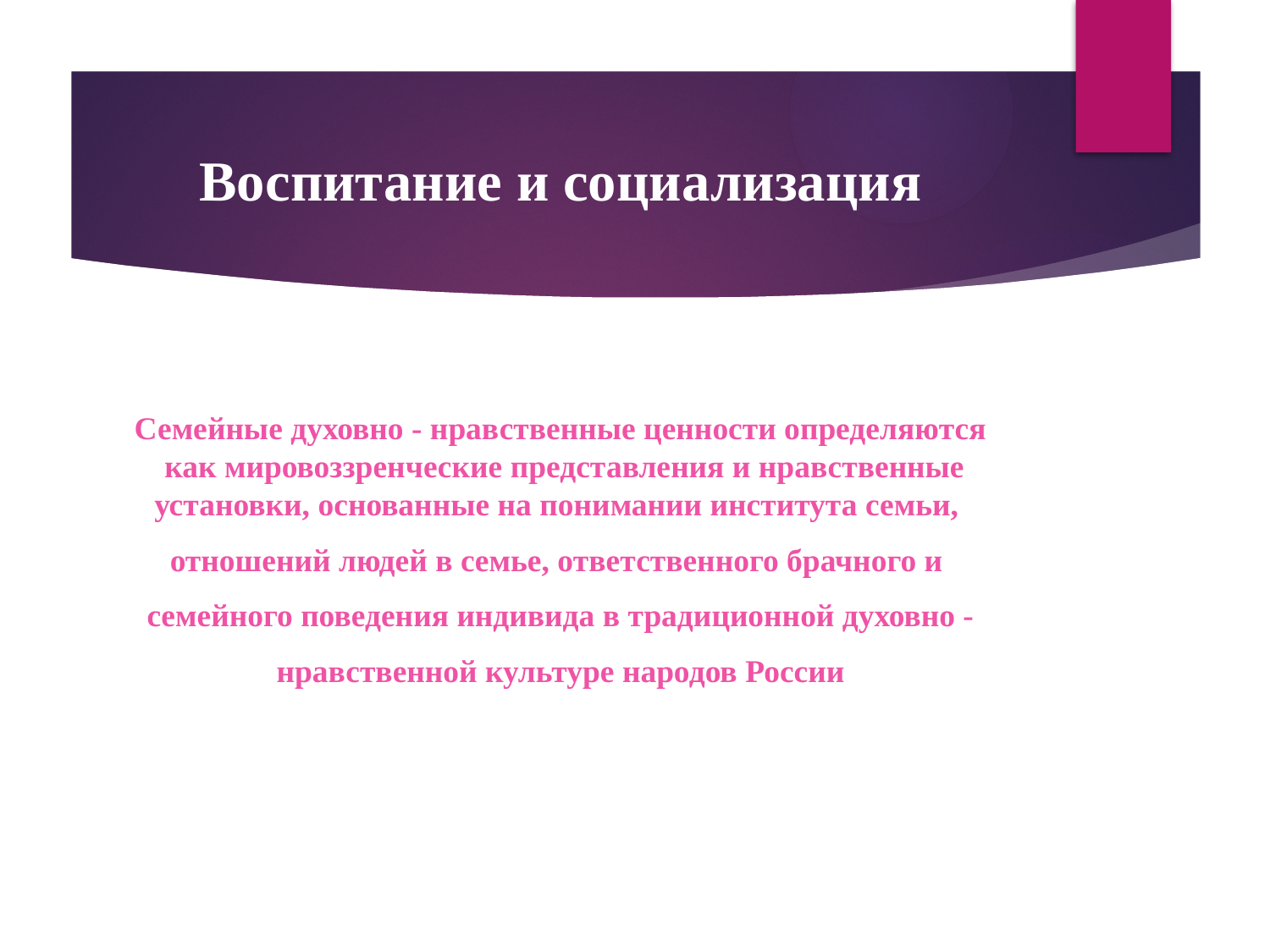

# Воспитание и социализация

Семейные духовно - нравственные ценности определяются  как мировоззренческие представления и нравственные установки, основанные на понимании института семьи,
отношений людей в семье, ответственного брачного и
семейного поведения индивида в традиционной духовно -
нравственной культуре народов России